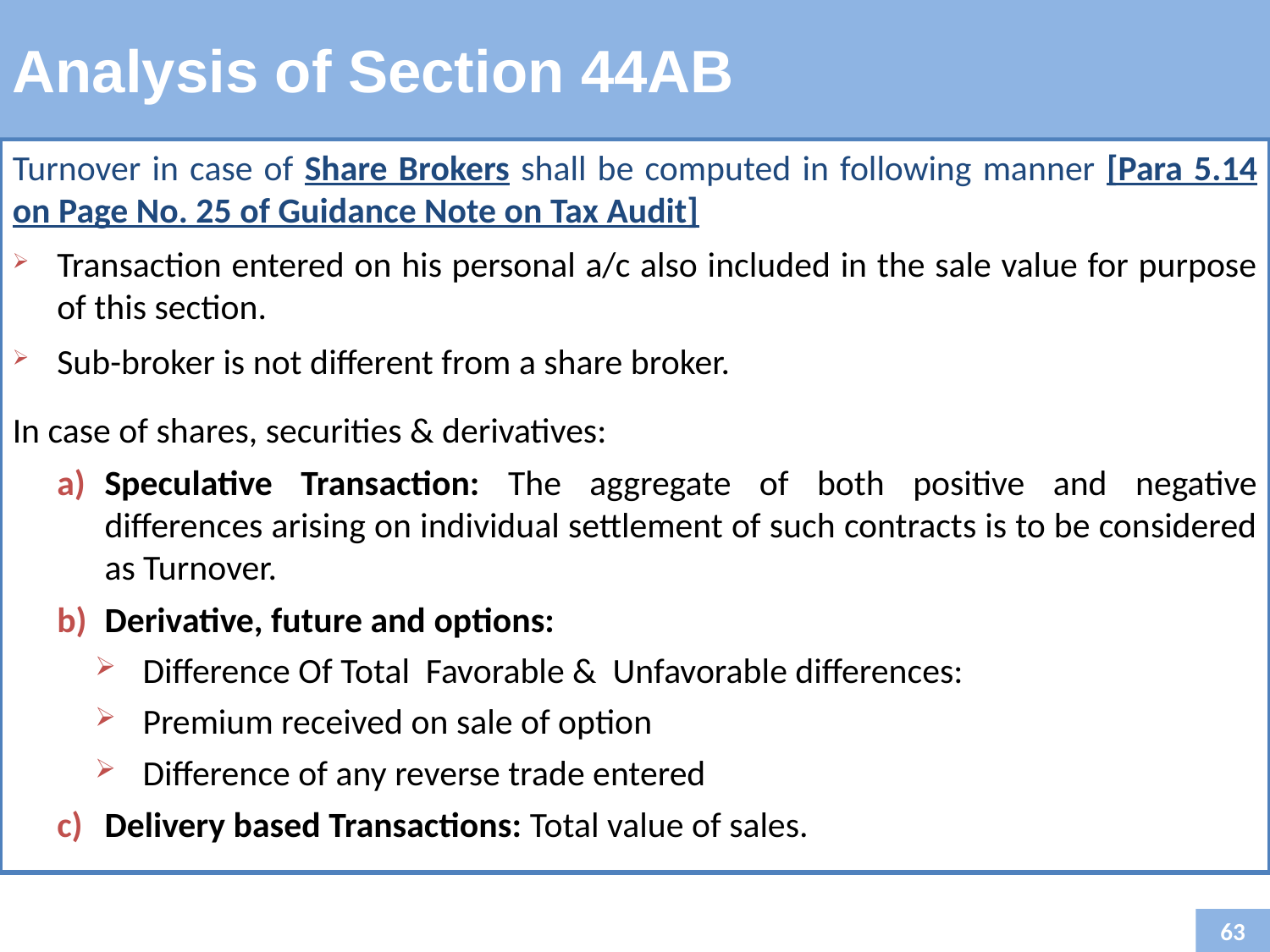

Analysis of Section 44AB
Analysis of Section 44AB
Turnover in case of Share Brokers shall be computed in following manner [Para 5.14 on Page No. 25 of Guidance Note on Tax Audit]
Transaction entered on his personal a/c also included in the sale value for purpose of this section.
Sub-broker is not different from a share broker.

In case of shares, securities & derivatives:
Speculative Transaction: The aggregate of both positive and negative differences arising on individual settlement of such contracts is to be considered as Turnover.
Derivative, future and options:
Difference Of Total  Favorable &  Unfavorable differences:
Premium received on sale of option
Difference of any reverse trade entered
Delivery based Transactions: Total value of sales.
63